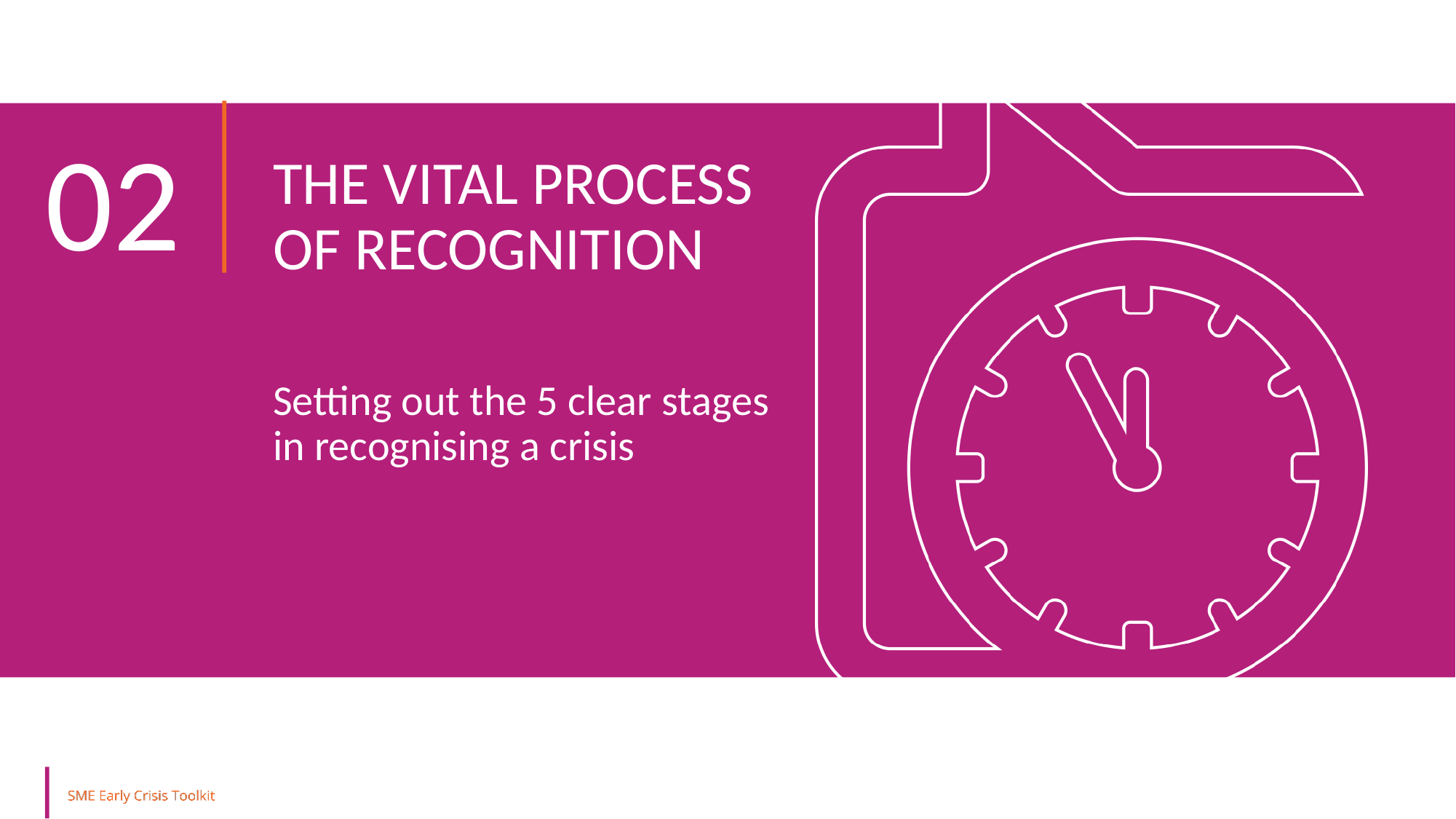

02
THE VITAL PROCESS OF RECOGNITION

Setting out the 5 clear stages in recognising a crisis